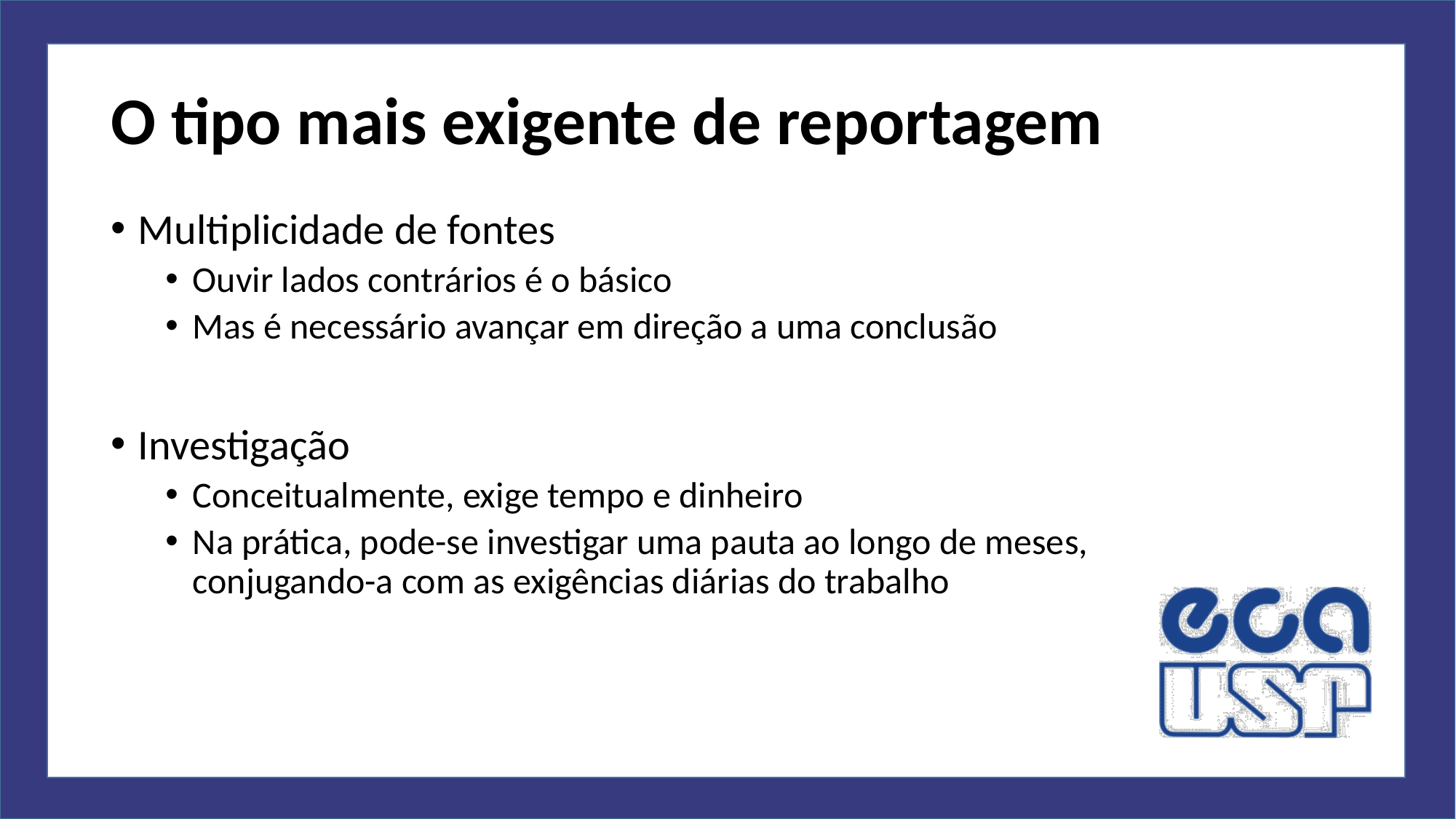

# O tipo mais exigente de reportagem
Multiplicidade de fontes
Ouvir lados contrários é o básico
Mas é necessário avançar em direção a uma conclusão

Investigação
Conceitualmente, exige tempo e dinheiro
Na prática, pode-se investigar uma pauta ao longo de meses, conjugando-a com as exigências diárias do trabalho